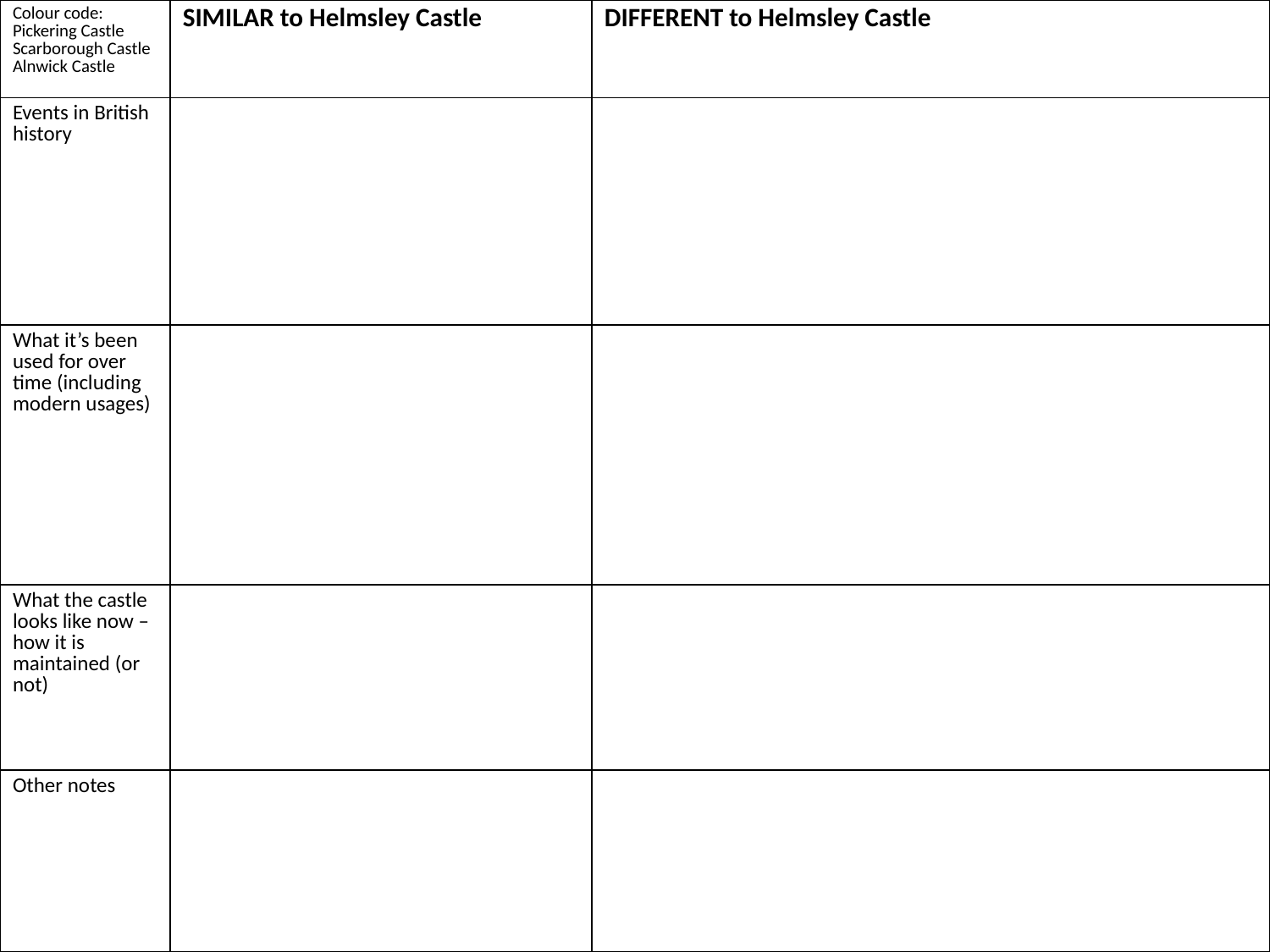

| Colour code: Pickering Castle Scarborough Castle Alnwick Castle | SIMILAR to Helmsley Castle | DIFFERENT to Helmsley Castle |
| --- | --- | --- |
| Events in British history |  |  |
| What it’s been used for over time (including modern usages) |  |  |
| What the castle looks like now – how it is maintained (or not) |  |  |
| Other notes |  |  |